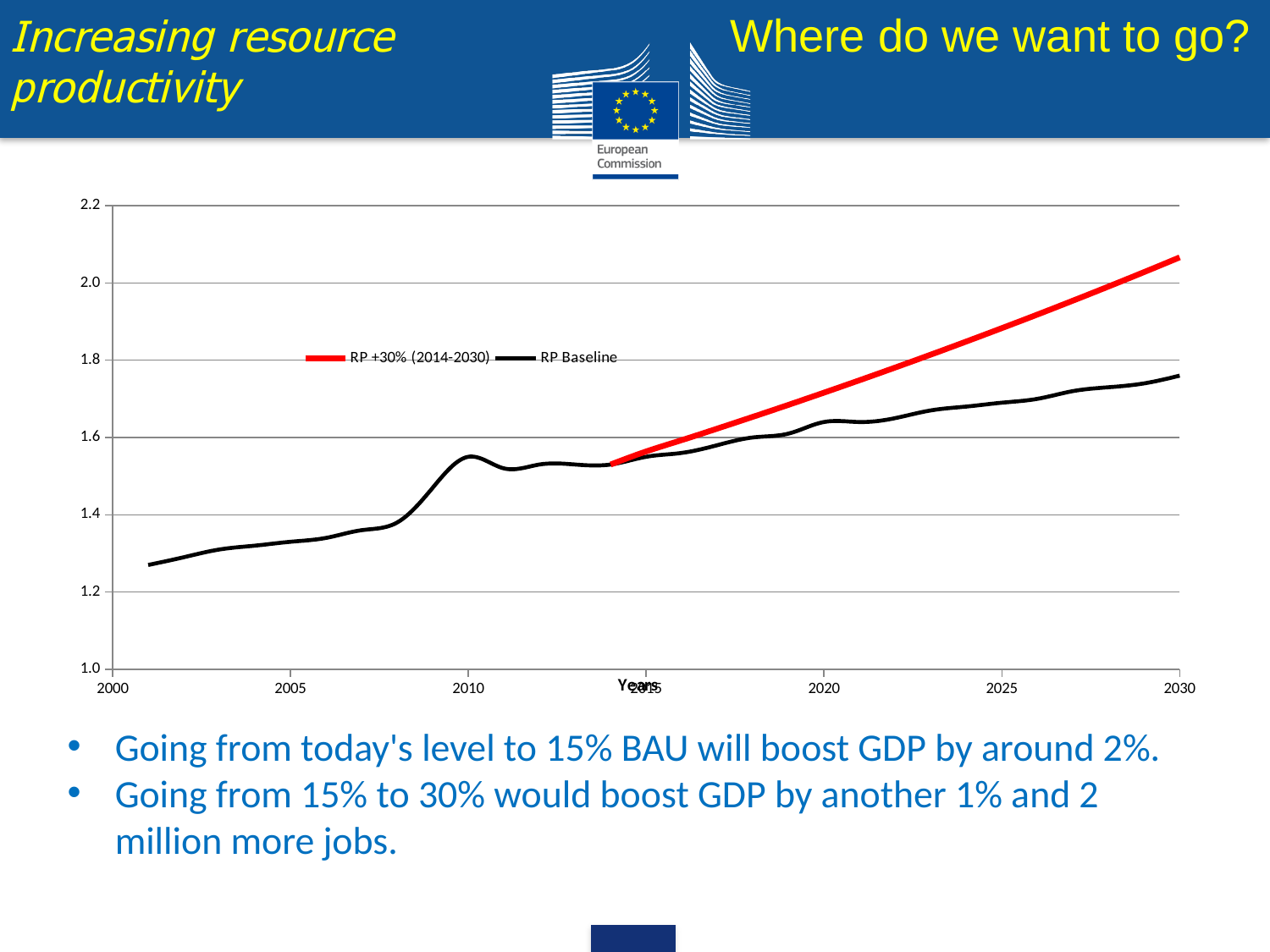

Where do we want to go?
Increasing resource
productivity

### Chart

| Category | RP +30% (2014-2030) | RP Baseline |
|---|---|---|
Going from today's level to 15% BAU will boost GDP by around 2%.
Going from 15% to 30% would boost GDP by another 1% and 2 million more jobs.